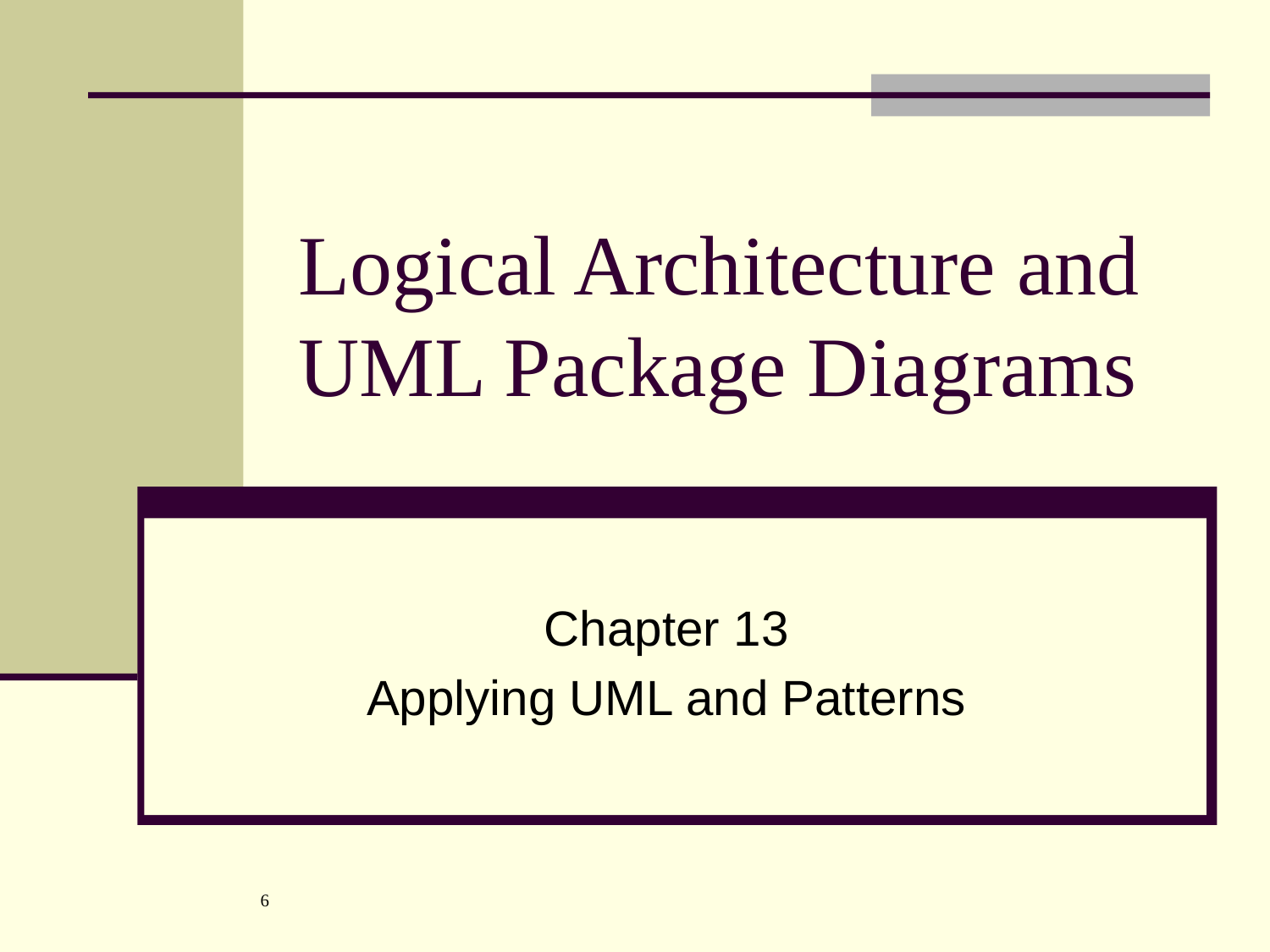

# Logical Architecture and UML Package Diagrams
Chapter 13
Applying UML and Patterns
6